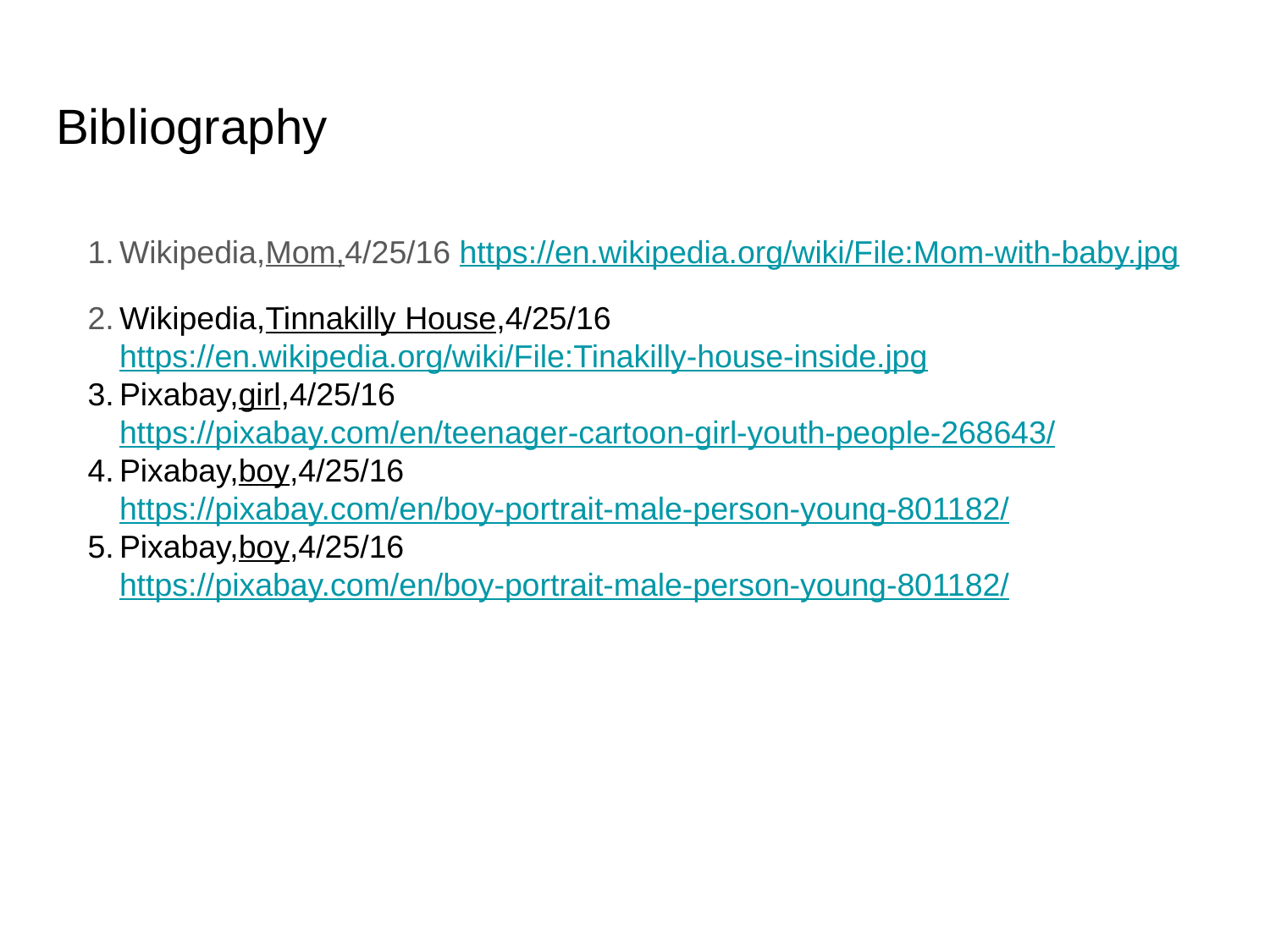

# Bibliography
Wikipedia,Mom,4/25/16 https://en.wikipedia.org/wiki/File:Mom-with-baby.jpg
Wikipedia,Tinnakilly House,4/25/16 https://en.wikipedia.org/wiki/File:Tinakilly-house-inside.jpg
Pixabay,girl,4/25/16 https://pixabay.com/en/teenager-cartoon-girl-youth-people-268643/
Pixabay,boy,4/25/16 https://pixabay.com/en/boy-portrait-male-person-young-801182/
Pixabay,boy,4/25/16 https://pixabay.com/en/boy-portrait-male-person-young-801182/